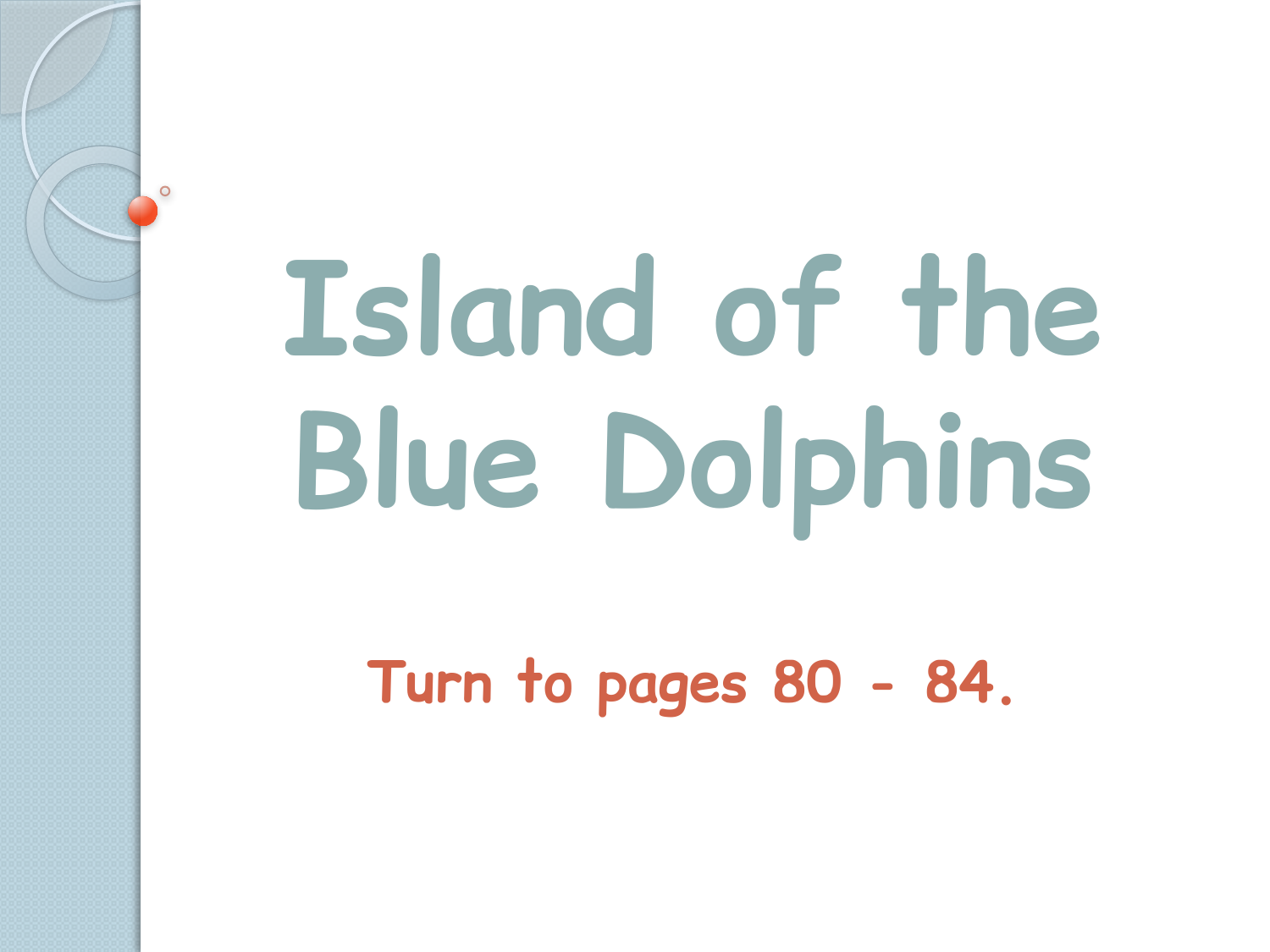

# Island of the Blue Dolphins Turn to pages 80 - 84.